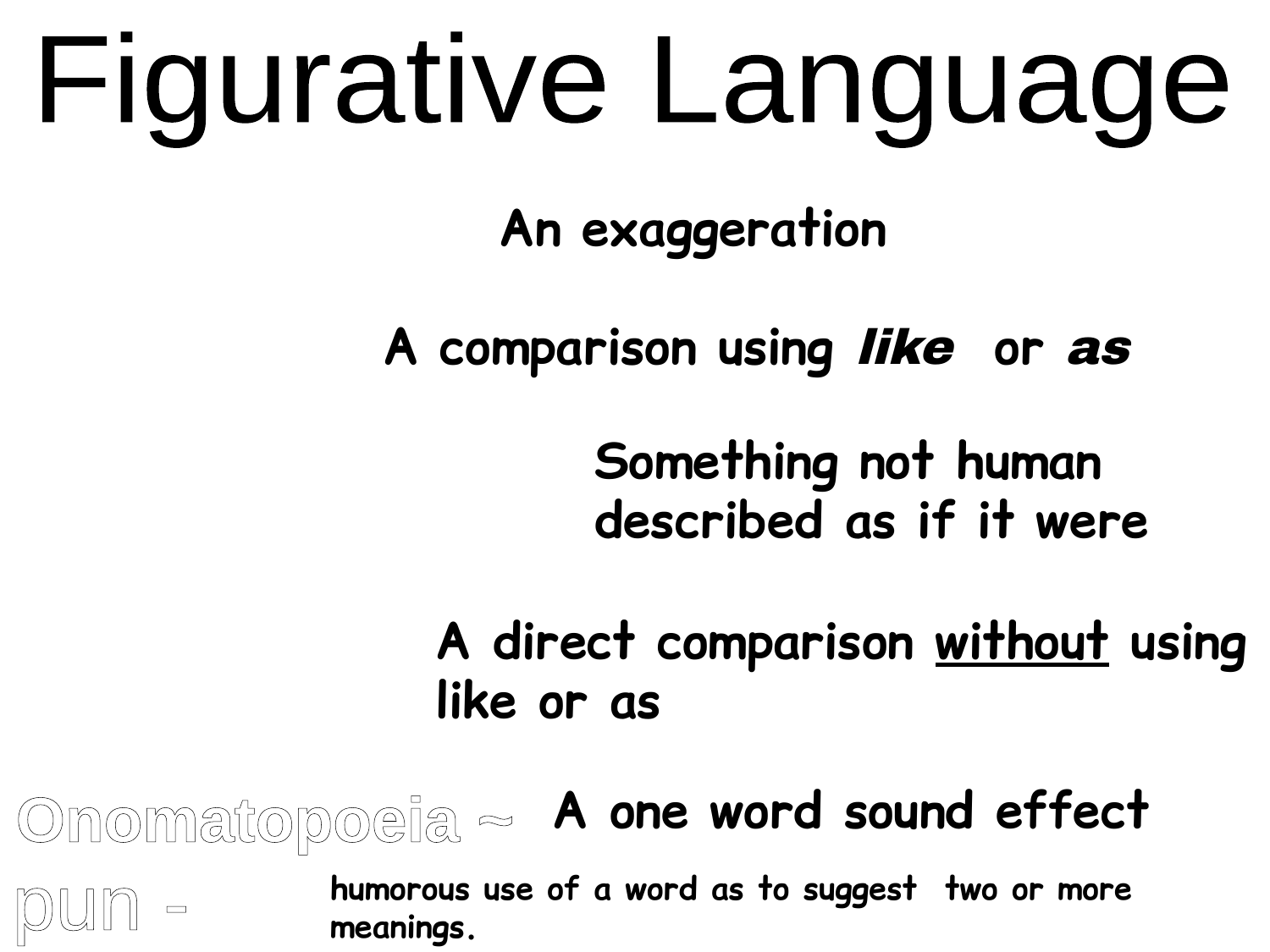

Figurative Language
An exaggeration
hyperbole -
simile -
A comparison using like  or as
Something not human described as if it were
personification -
A direct comparison without using like or as
metaphor -
Onomatopoeia ~
A one word sound effect
pun -
humorous use of a word as to suggest  two or more meanings.